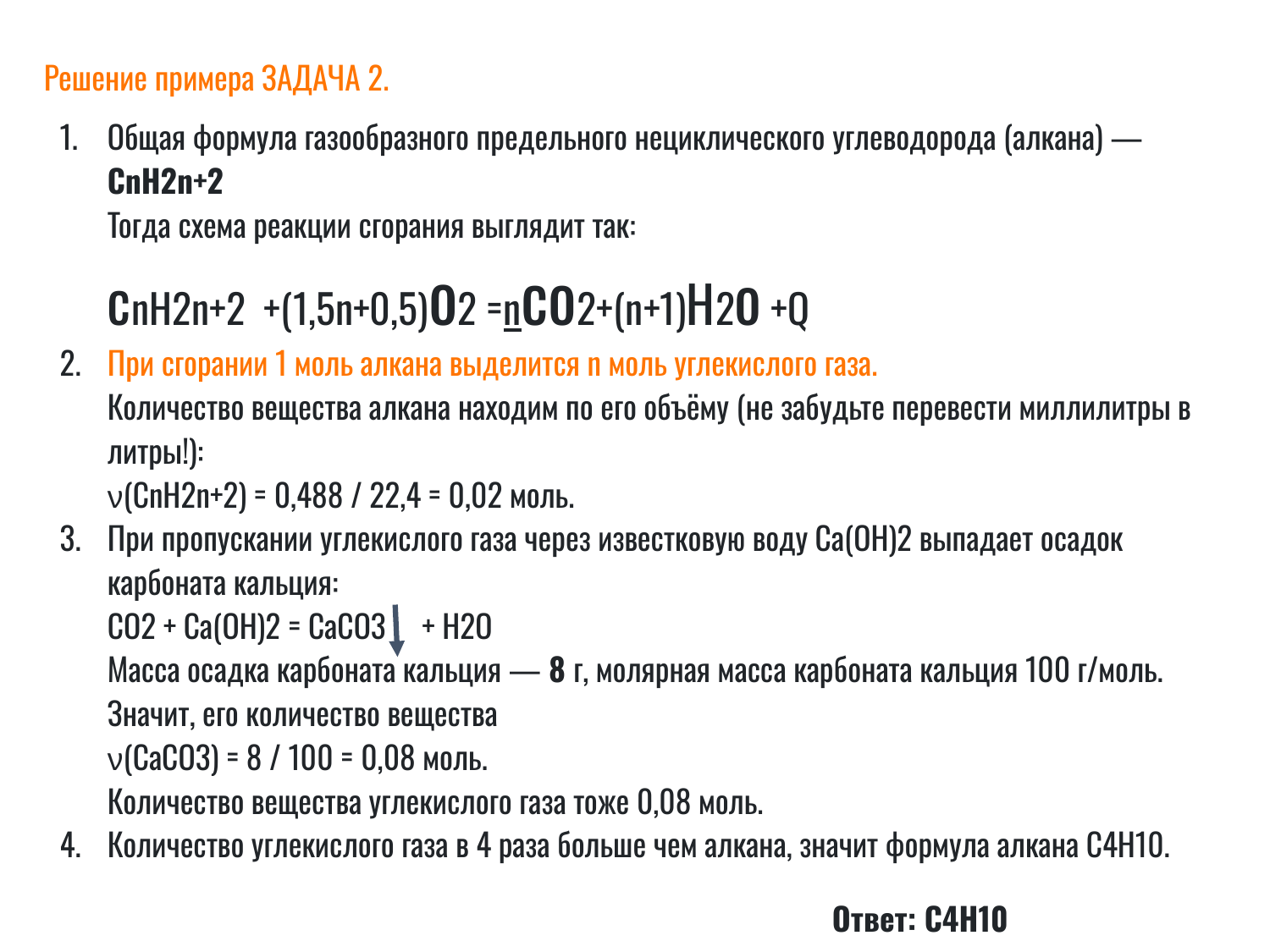

Решение примера ЗАДАЧА 2.
Общая формула газообразного предельного нециклического углеводорода (алкана) — CnH2n+2
Тогда схема реакции сгорания выглядит так:
cnH2n+2  +(1,5n+0,5)o2 =nco2+(n+1)H2o +Q
При сгорании 1 моль алкана выделится n моль углекислого газа.
Количество вещества алкана находим по его объёму (не забудьте перевести миллилитры в литры!):
ν(CnH2n+2) = 0,488 / 22,4 = 0,02 моль.
При пропускании углекислого газа через известковую воду Са(ОН)2 выпадает осадок карбоната кальция:
СО2 + Са(ОН)2 = СаСО3     + Н2О
Масса осадка карбоната кальция — 8 г, молярная масса карбоната кальция 100 г/моль.
Значит, его количество вещества
ν(СаСО3) = 8 / 100 = 0,08 моль.
Количество вещества углекислого газа тоже 0,08 моль.
Количество углекислого газа в 4 раза больше чем алкана, значит формула алкана С4Н10.
Ответ: С4Н10